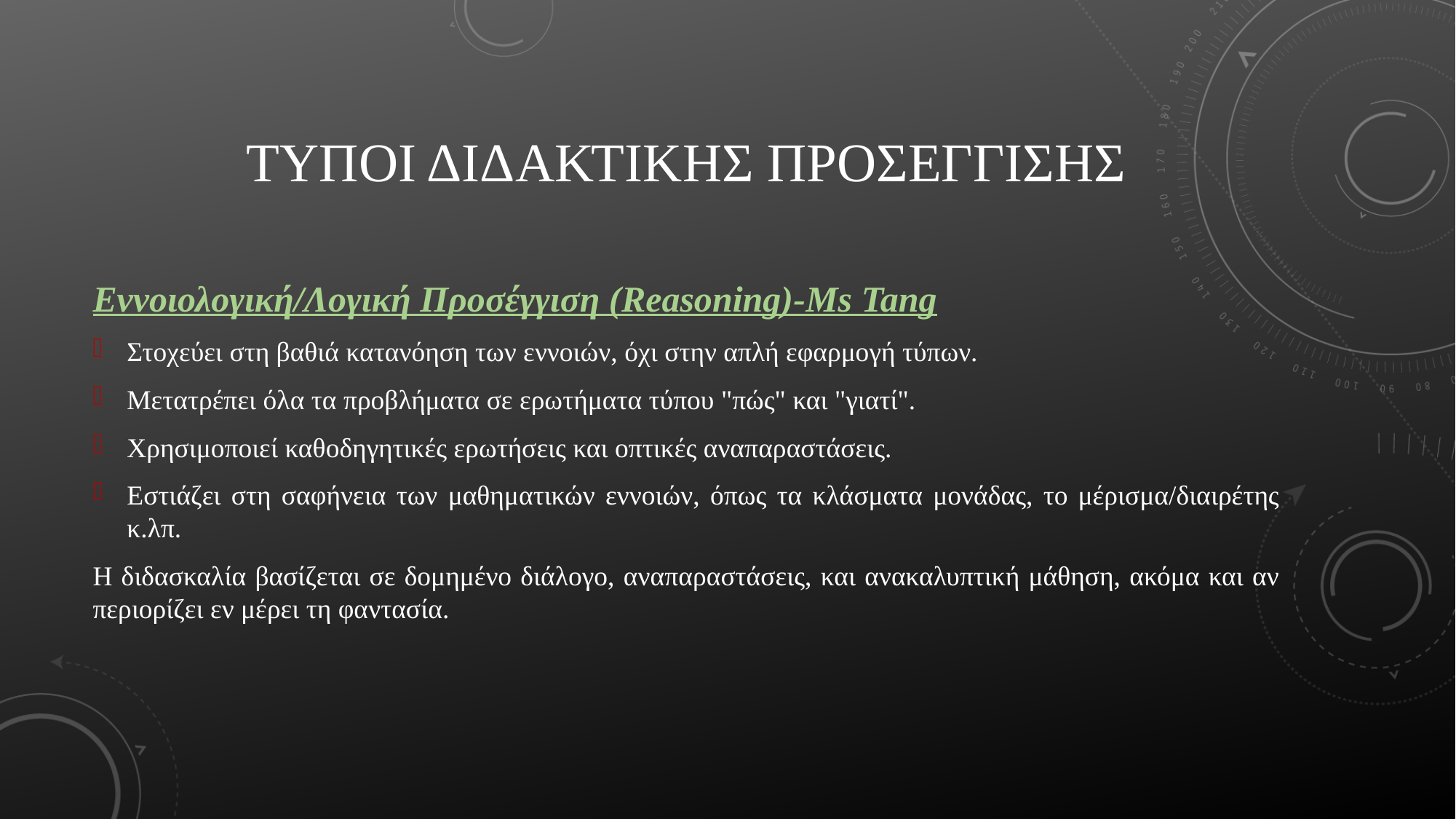

# Τυποι διδακτικησ προσεγγισησ
Εννοιολογική/Λογική Προσέγγιση (Reasoning)-Ms Tang
Στοχεύει στη βαθιά κατανόηση των εννοιών, όχι στην απλή εφαρμογή τύπων.
Μετατρέπει όλα τα προβλήματα σε ερωτήματα τύπου "πώς" και "γιατί".
Χρησιμοποιεί καθοδηγητικές ερωτήσεις και οπτικές αναπαραστάσεις.
Εστιάζει στη σαφήνεια των μαθηματικών εννοιών, όπως τα κλάσματα μονάδας, το μέρισμα/διαιρέτης κ.λπ.
Η διδασκαλία βασίζεται σε δομημένο διάλογο, αναπαραστάσεις, και ανακαλυπτική μάθηση, ακόμα και αν περιορίζει εν μέρει τη φαντασία.